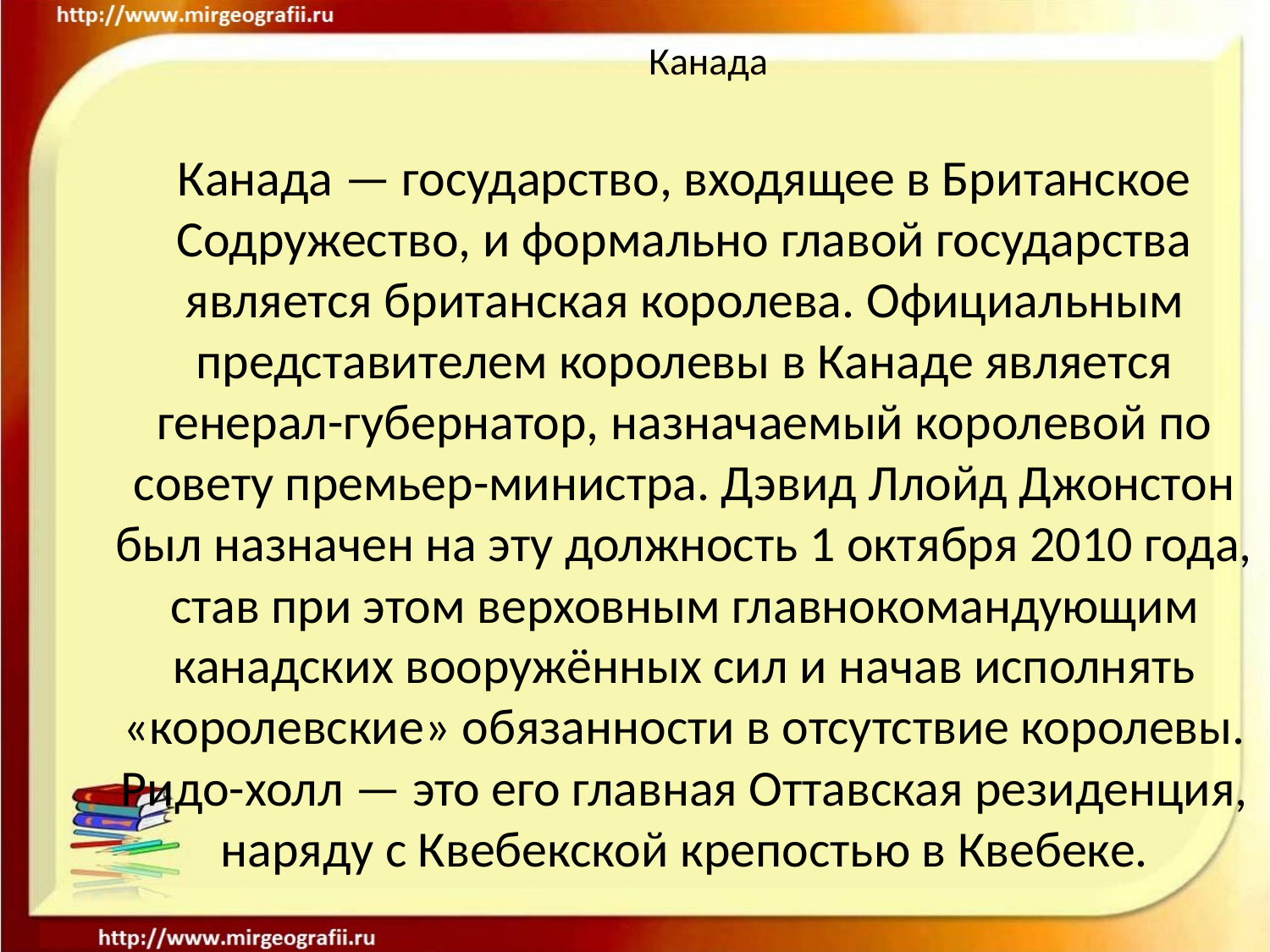

# Канада
Канада — государство, входящее в Британское Содружество, и формально главой государства является британская королева. Официальным представителем королевы в Канаде является генерал-губернатор, назначаемый королевой по совету премьер-министра. Дэвид Ллойд Джонстон был назначен на эту должность 1 октября 2010 года, став при этом верховным главнокомандующим канадских вооружённых сил и начав исполнять «королевские» обязанности в отсутствие королевы. Ридо-холл — это его главная Оттавская резиденция, наряду с Квебекской крепостью в Квебеке.